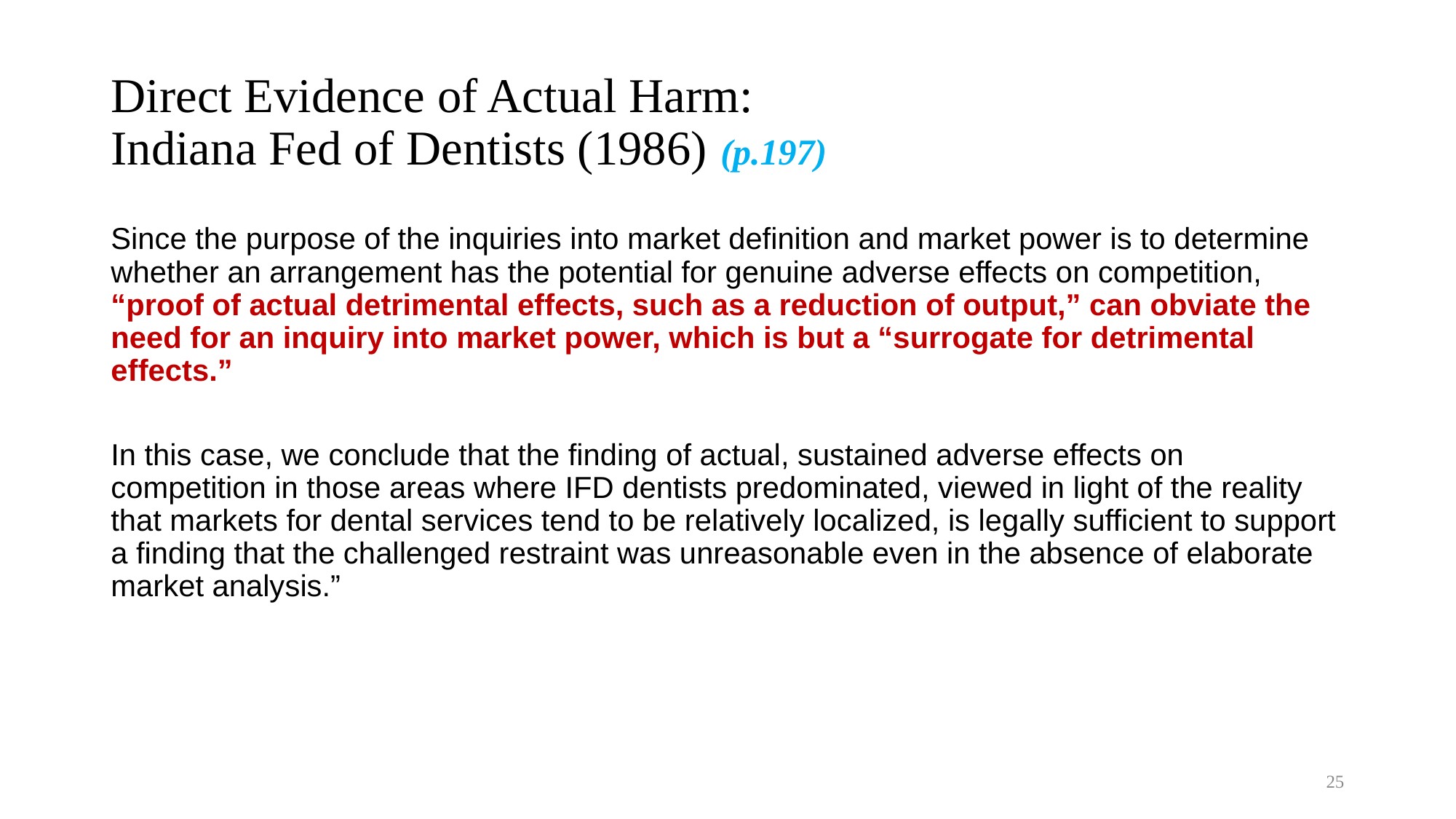

# Direct Evidence of Actual Harm: Indiana Fed of Dentists (1986) (p.197)
Since the purpose of the inquiries into market definition and market power is to determine whether an arrangement has the potential for genuine adverse effects on competition, “proof of actual detrimental effects, such as a reduction of output,” can obviate the need for an inquiry into market power, which is but a “surrogate for detrimental effects.”
In this case, we conclude that the finding of actual, sustained adverse effects on competition in those areas where IFD dentists predominated, viewed in light of the reality that markets for dental services tend to be relatively localized, is legally sufficient to support a finding that the challenged restraint was unreasonable even in the absence of elaborate market analysis.”
25